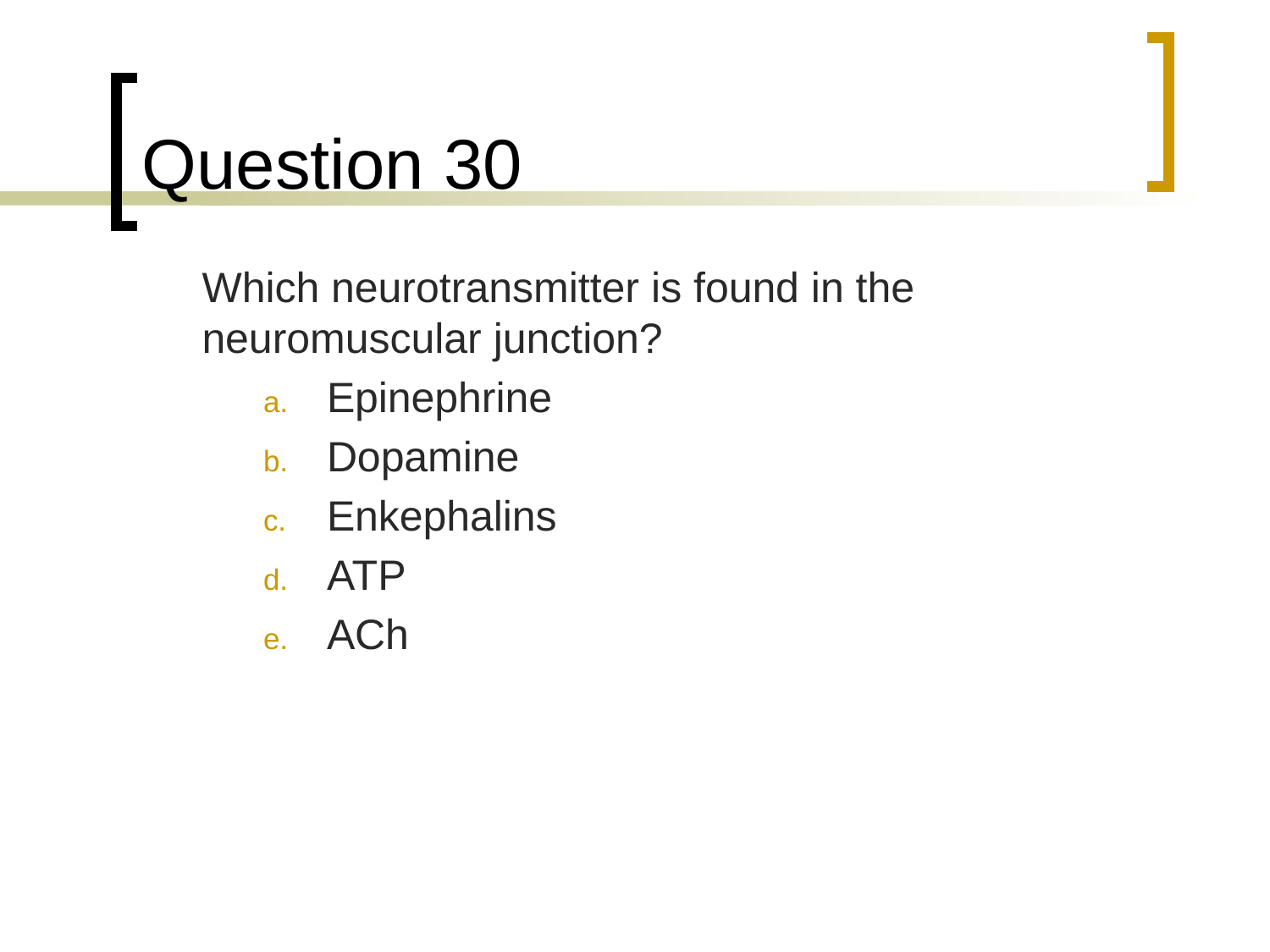

# Question 30
	Which neurotransmitter is found in the neuromuscular junction?
Epinephrine
Dopamine
Enkephalins
ATP
ACh